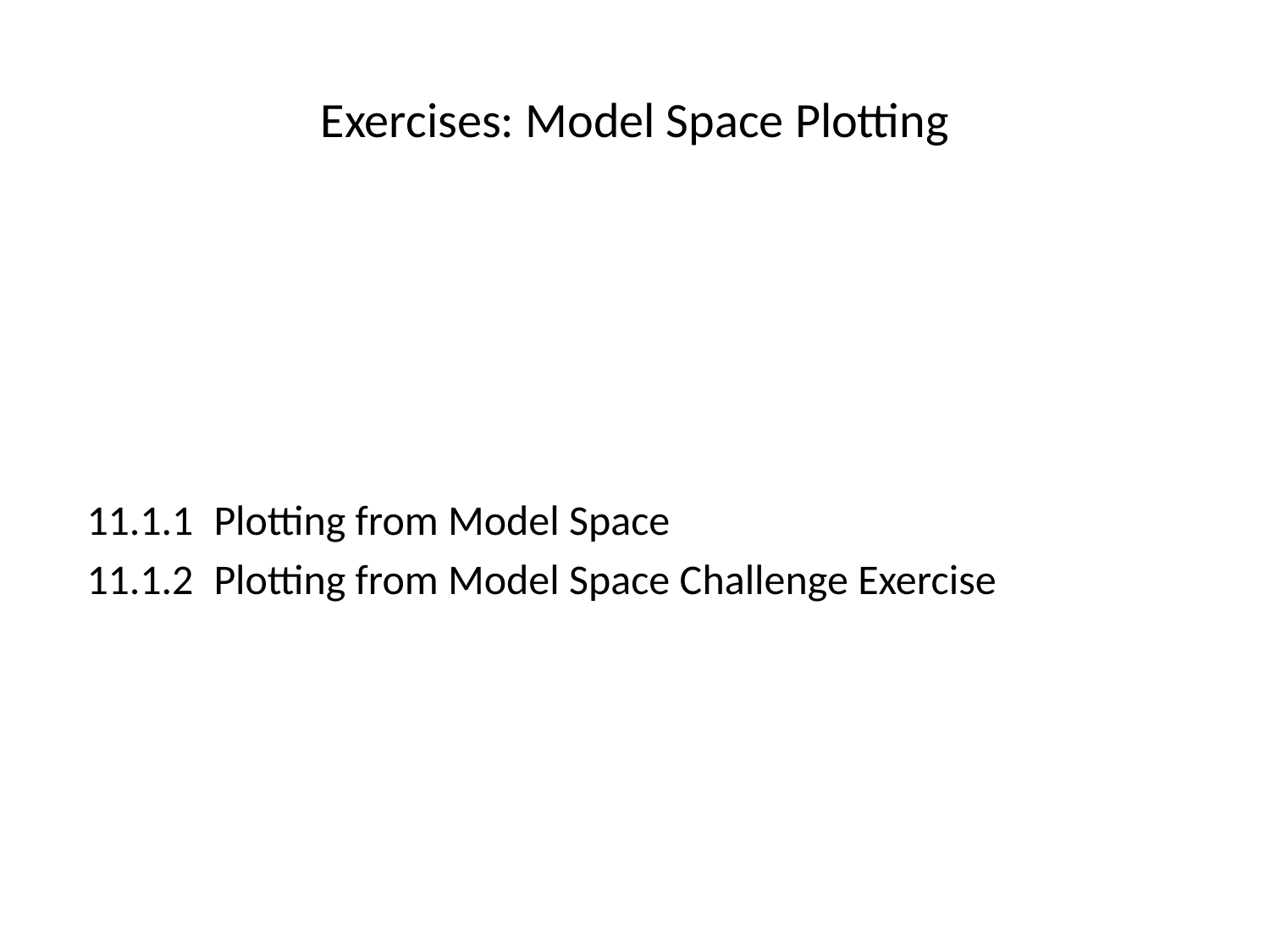

# Exercises: Model Space Plotting
11.1.1	Plotting from Model Space
11.1.2	Plotting from Model Space Challenge Exercise